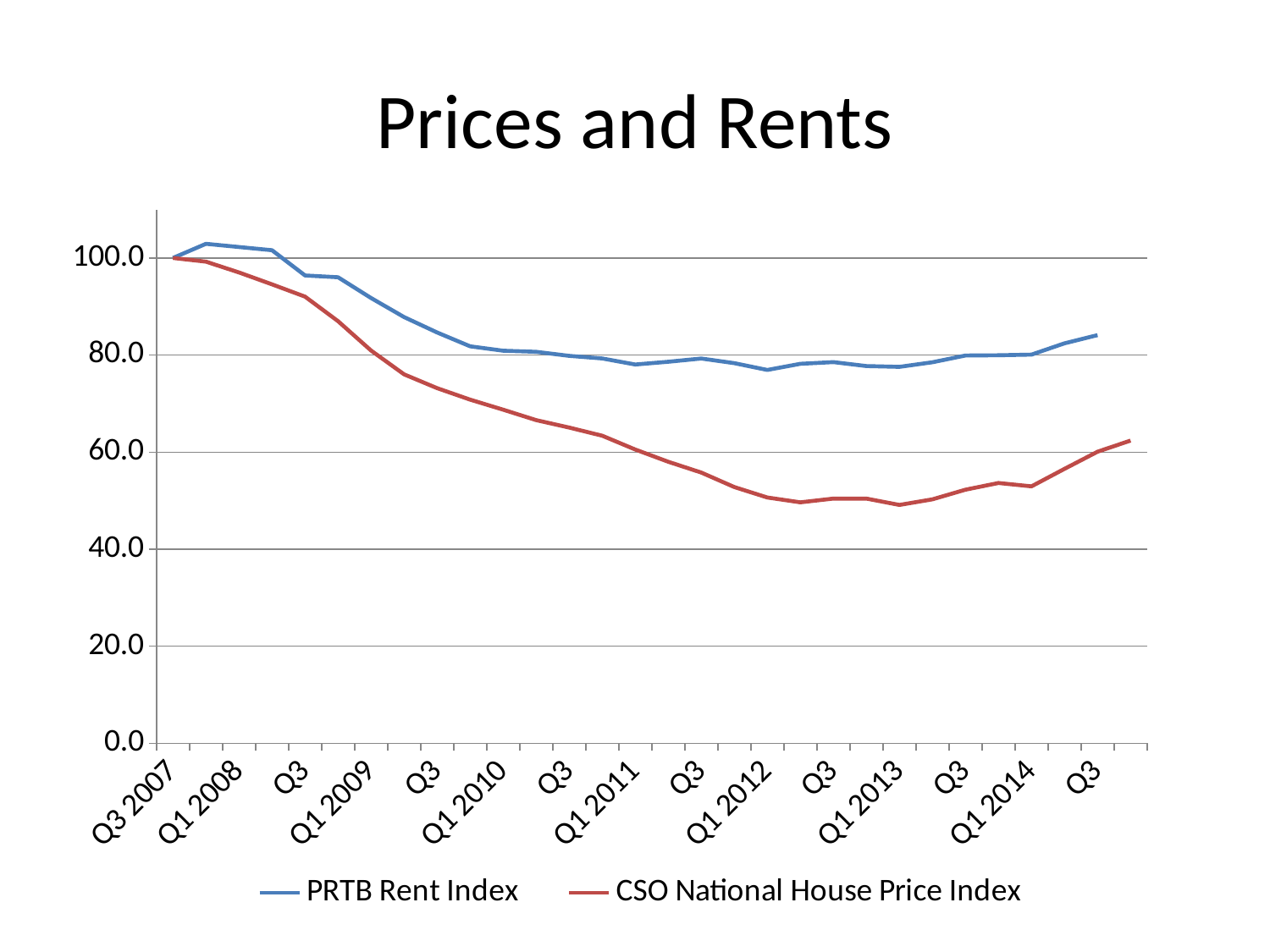

# Prices and Rents

### Chart

| Category | PRTB Rent Index | CSO National House Price Index |
|---|---|---|
| Q3 2007 | 100.0 | 100.0 |
| Q4 | 102.9108678992707 | 99.23371647509578 |
| Q1 2008 | 102.2494372242134 | 97.01149425287355 |
| Q2 | 101.5934430536324 | 94.55938697317985 |
| Q3 | 96.39627926042775 | 92.03065134099617 |
| Q4 | 96.02708815893567 | 86.9731800766281 |
| Q1 2009 | 91.7417286565074 | 80.91954022988526 |
| Q2 | 87.8127745427 | 76.01532567049809 |
| Q3 | 84.64740377428144 | 73.18007662835248 |
| Q4 | 81.7989122618663 | 70.80459770114943 |
| Q1 2010 | 80.88811026651534 | 68.73563218390805 |
| Q2 | 80.66357207032074 | 66.59003831417604 |
| Q3 | 79.83251231600575 | 65.0574712643678 |
| Q4 | 79.29756095565001 | 63.37164750957839 |
| Q1 2011 | 78.04494377466303 | 60.53639846743295 |
| Q2 | 78.61828838216952 | 58.00766283524896 |
| Q3 | 79.28573746069144 | 55.78544061302681 |
| Q4 | 78.32253632194366 | 52.79693486590041 |
| Q1 2012 | 76.92633965130791 | 50.65134099616858 |
| Q2 | 78.19090075020925 | 49.6551724137931 |
| Q3 | 78.54154678499371 | 50.42145593869731 |
| Q4 | 77.73115331545776 | 50.42145593869731 |
| Q1 2013 | 77.56062704516884 | 49.11877394636023 |
| Q2 | 78.5147260735123 | 50.26819923371647 |
| Q3 | 79.89562708207642 | 52.26053639846753 |
| Q4 | 79.94988307386033 | 53.639846743295 |
| Q1 2014 | 80.0885564430184 | 52.95019157088119 |
| Q2 | 82.411641707017 | 56.55172413793102 |
| Q3 | 84.10459545965261 | 60.07662835249042 |